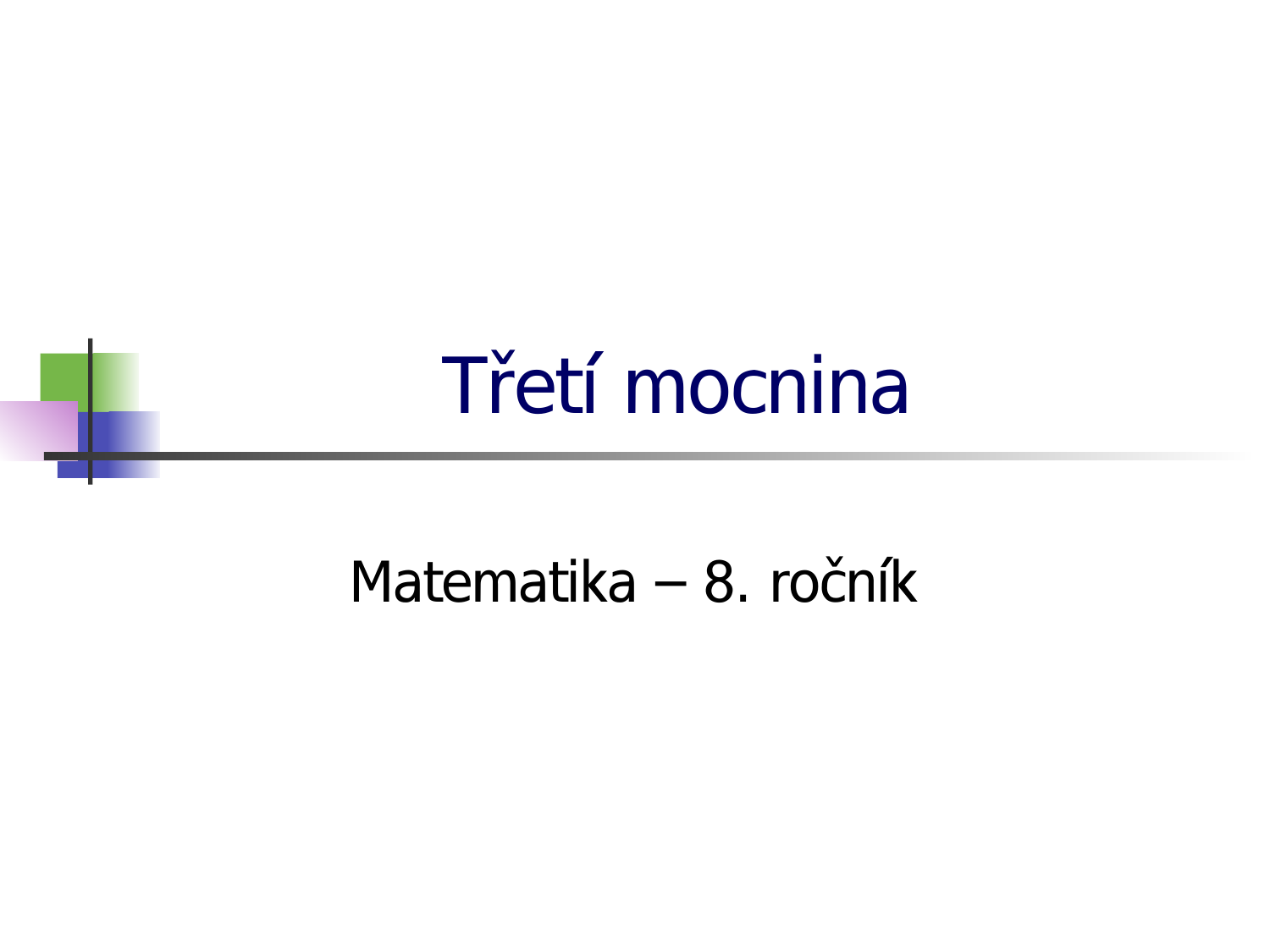

# Třetí mocnina
Matematika – 8. ročník